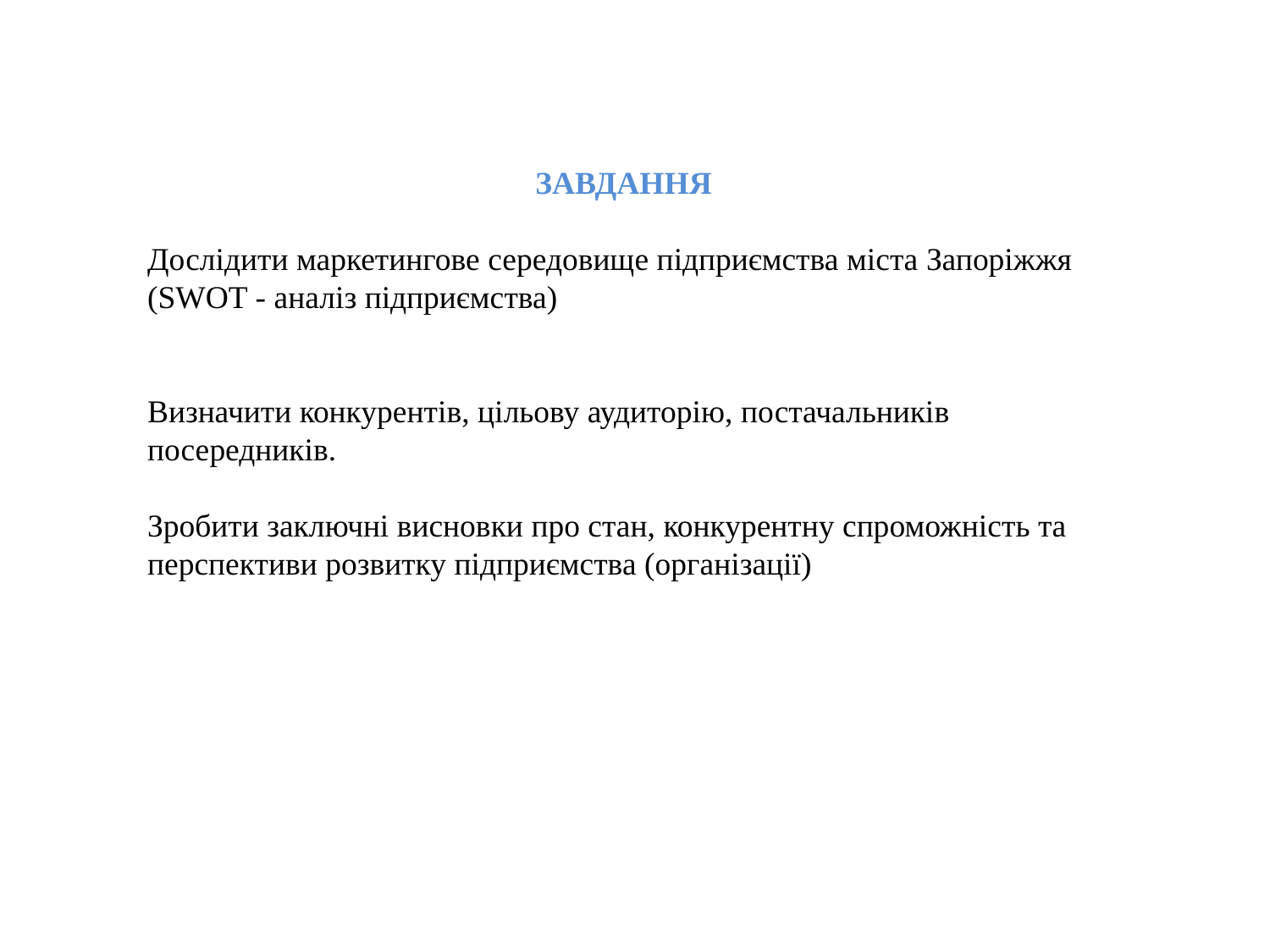

ЗАВДАННЯ

Дослідити маркетингове середовище підприємства міста Запоріжжя (SWOT - аналіз підприємства)

Визначити конкурентів, цільову аудиторію, постачальників посередників.

Зробити заключні висновки про стан, конкурентну спроможність та перспективи розвитку підприємства (організації)